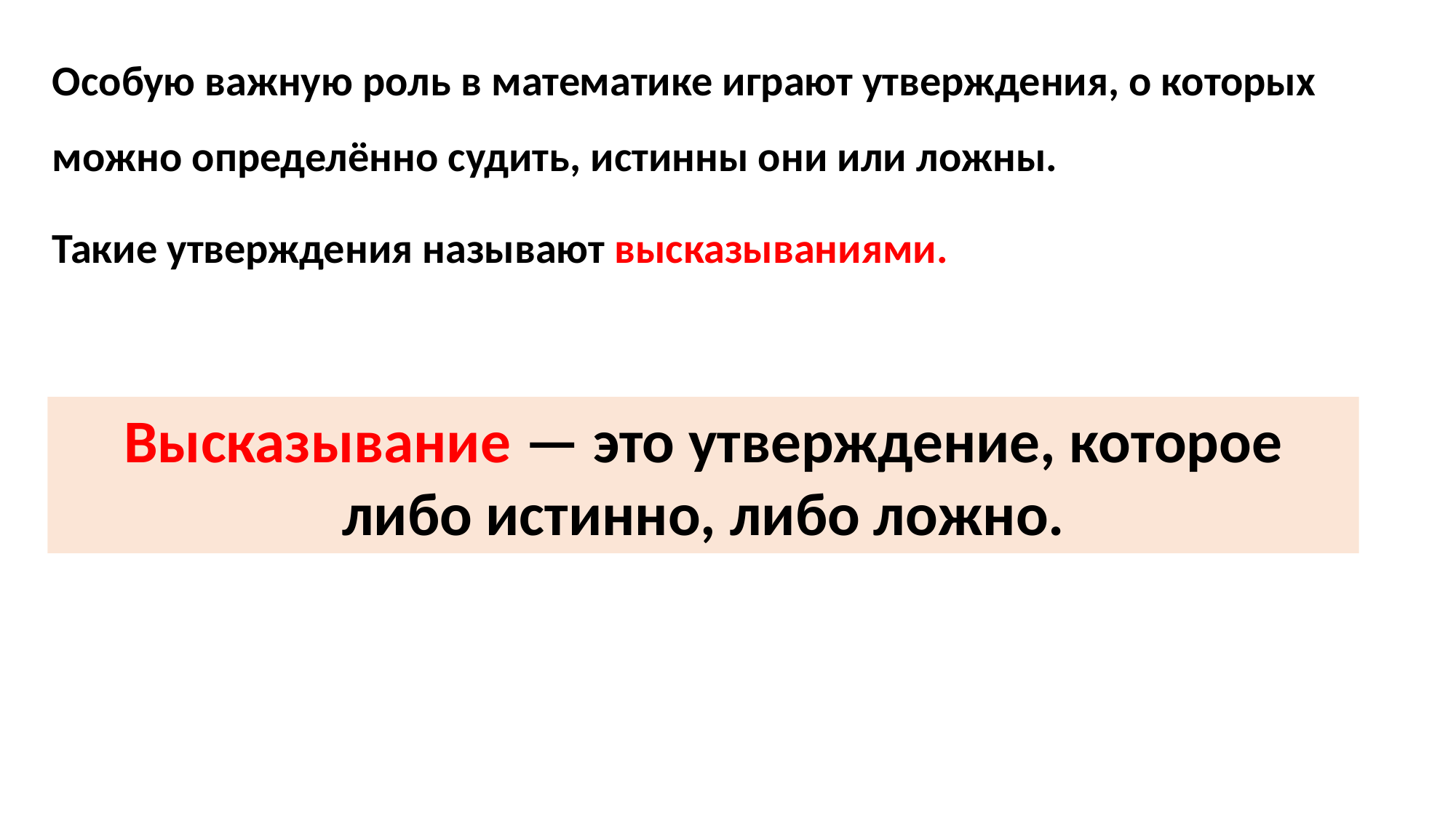

Особую важную роль в математике играют утверждения, о которых можно определённо судить, истинны они или ложны.
Такие утверждения называют высказываниями.
Высказывание — это утверждение, которое либо истинно, либо ложно.